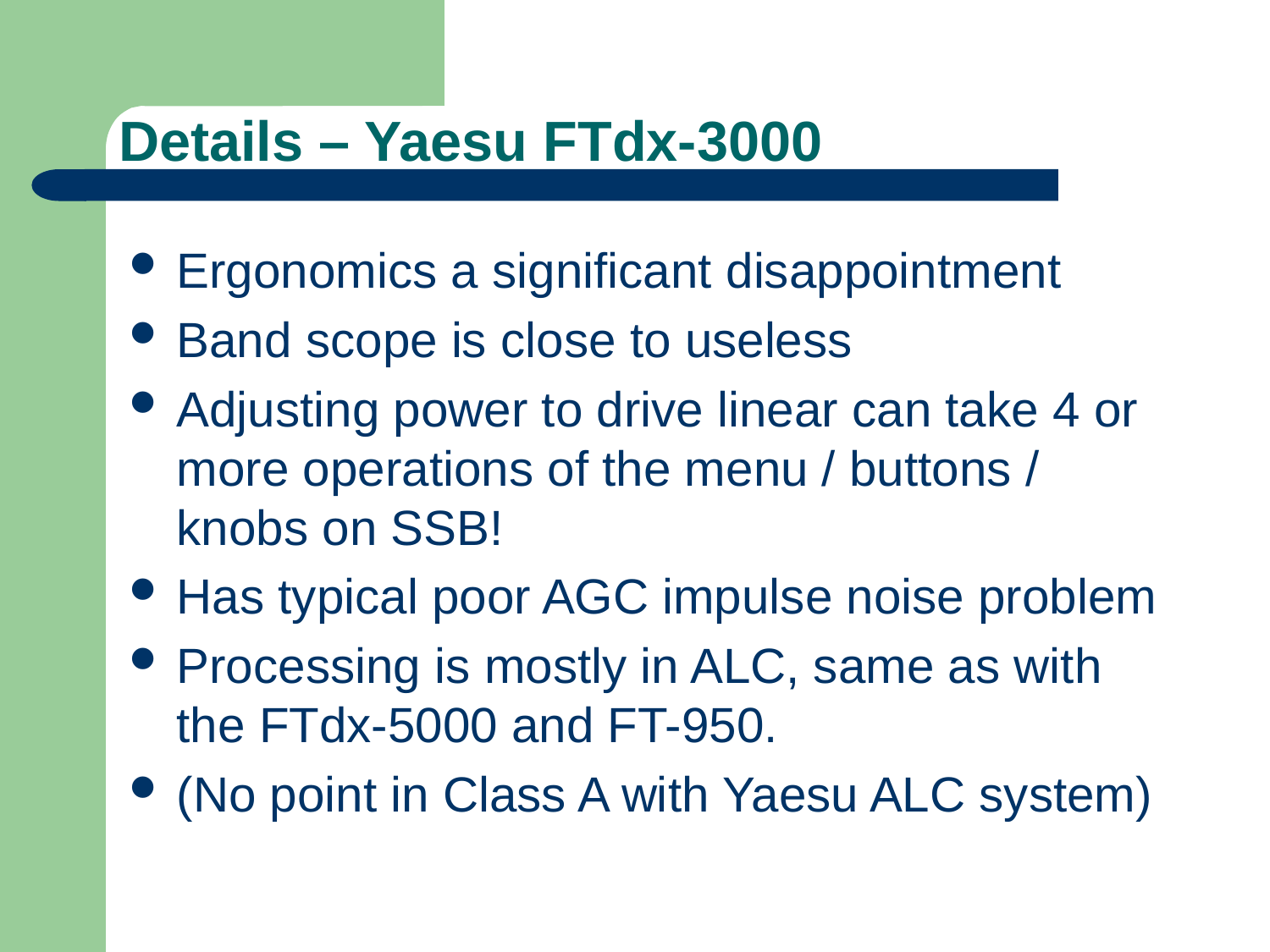

# Details – Yaesu FTdx-3000
Ergonomics a significant disappointment
Band scope is close to useless
Adjusting power to drive linear can take 4 or more operations of the menu / buttons / knobs on SSB!
Has typical poor AGC impulse noise problem
Processing is mostly in ALC, same as with the FTdx-5000 and FT-950.
(No point in Class A with Yaesu ALC system)